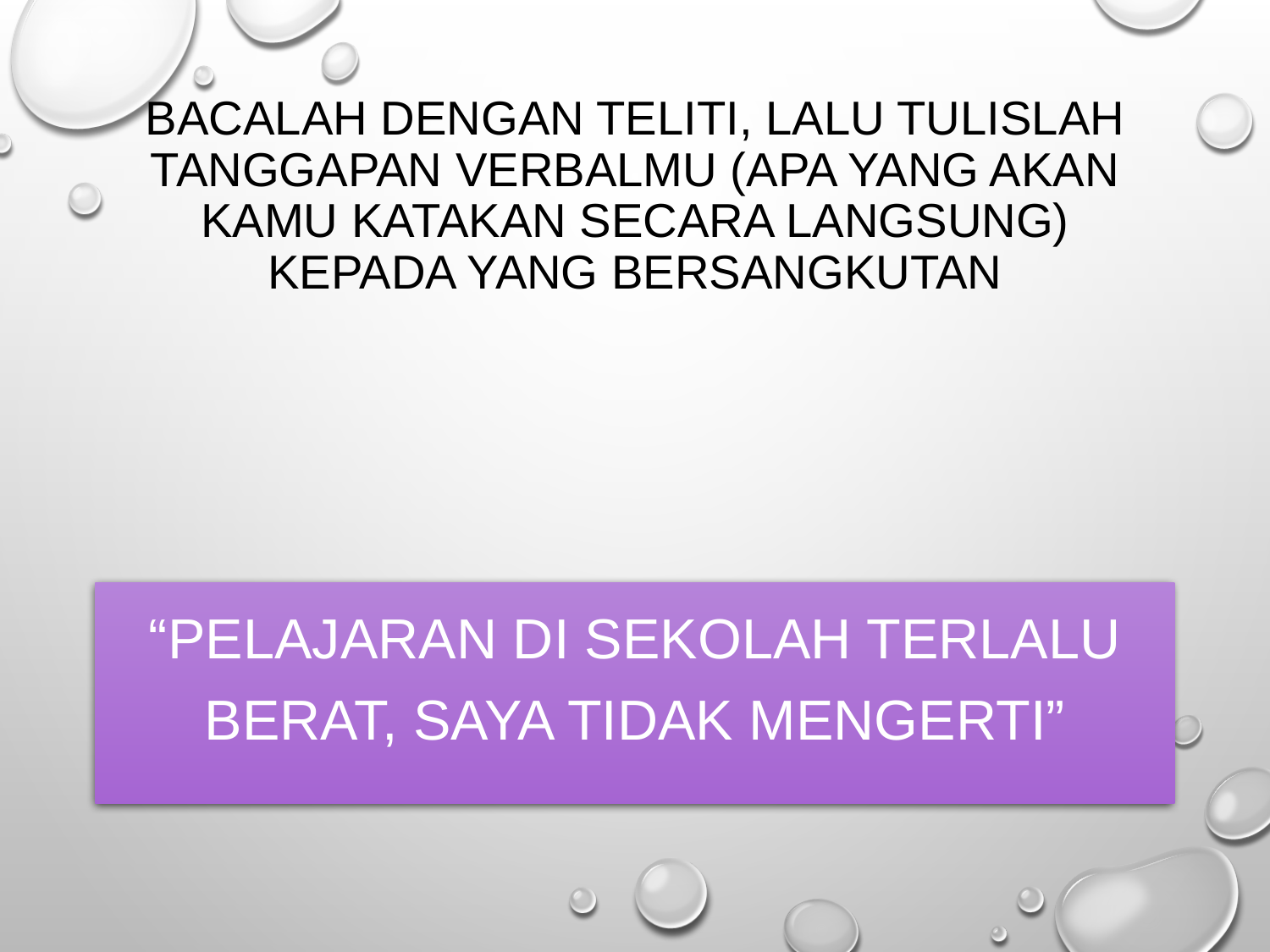

# Bacalah dengan teliti, lalu tulislah tanggapan verbalmu (apa yang akan kamu katakan secara langsung) kepada yang beRsangkutan
“Pelajaran di sekolah terlalu berat, saya tidak mengerti”